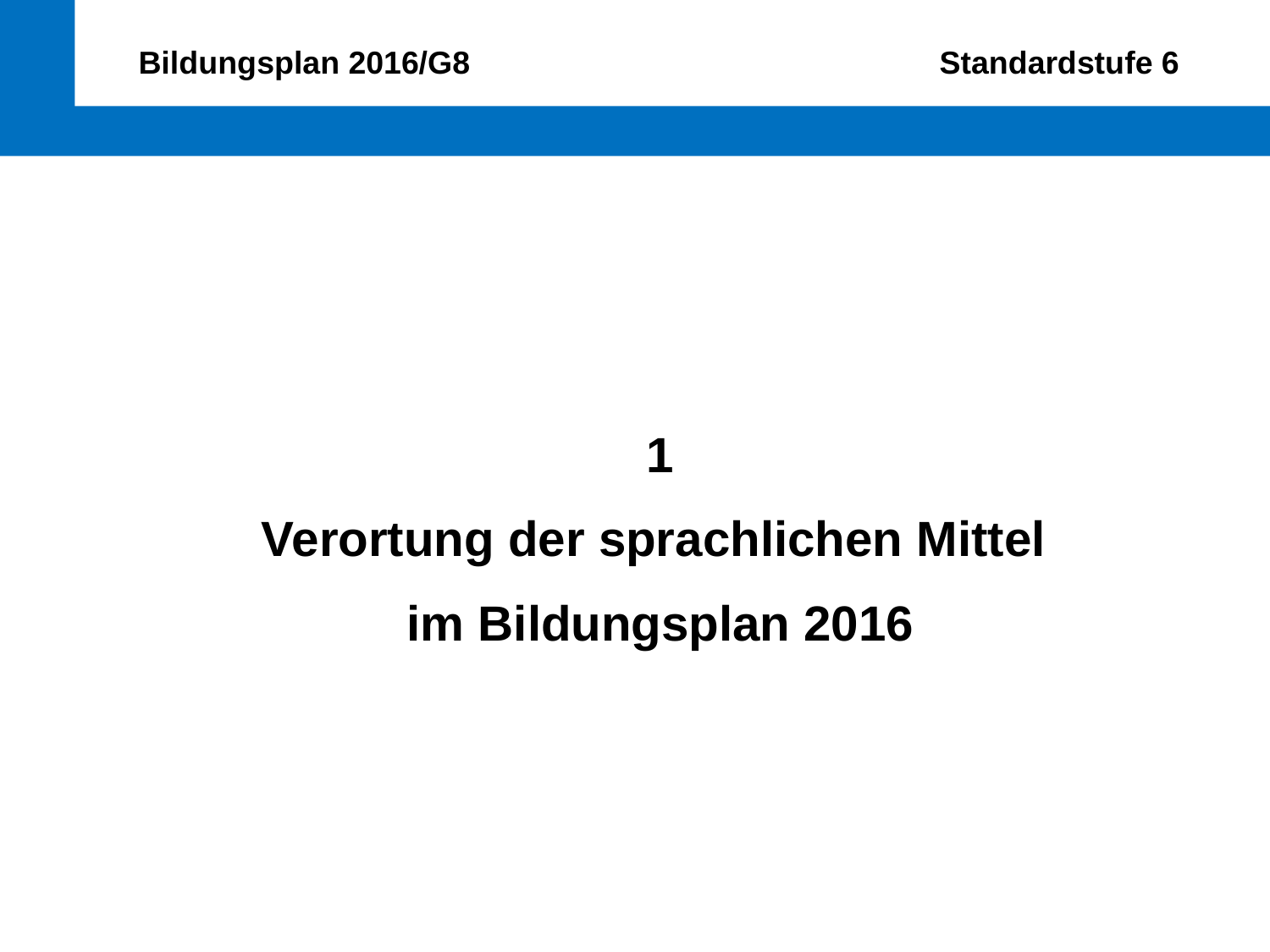

Bildungsplan 2016/G8                                                     Standardstufe 6

1
Verortung der sprachlichen Mittel
im Bildungsplan 2016